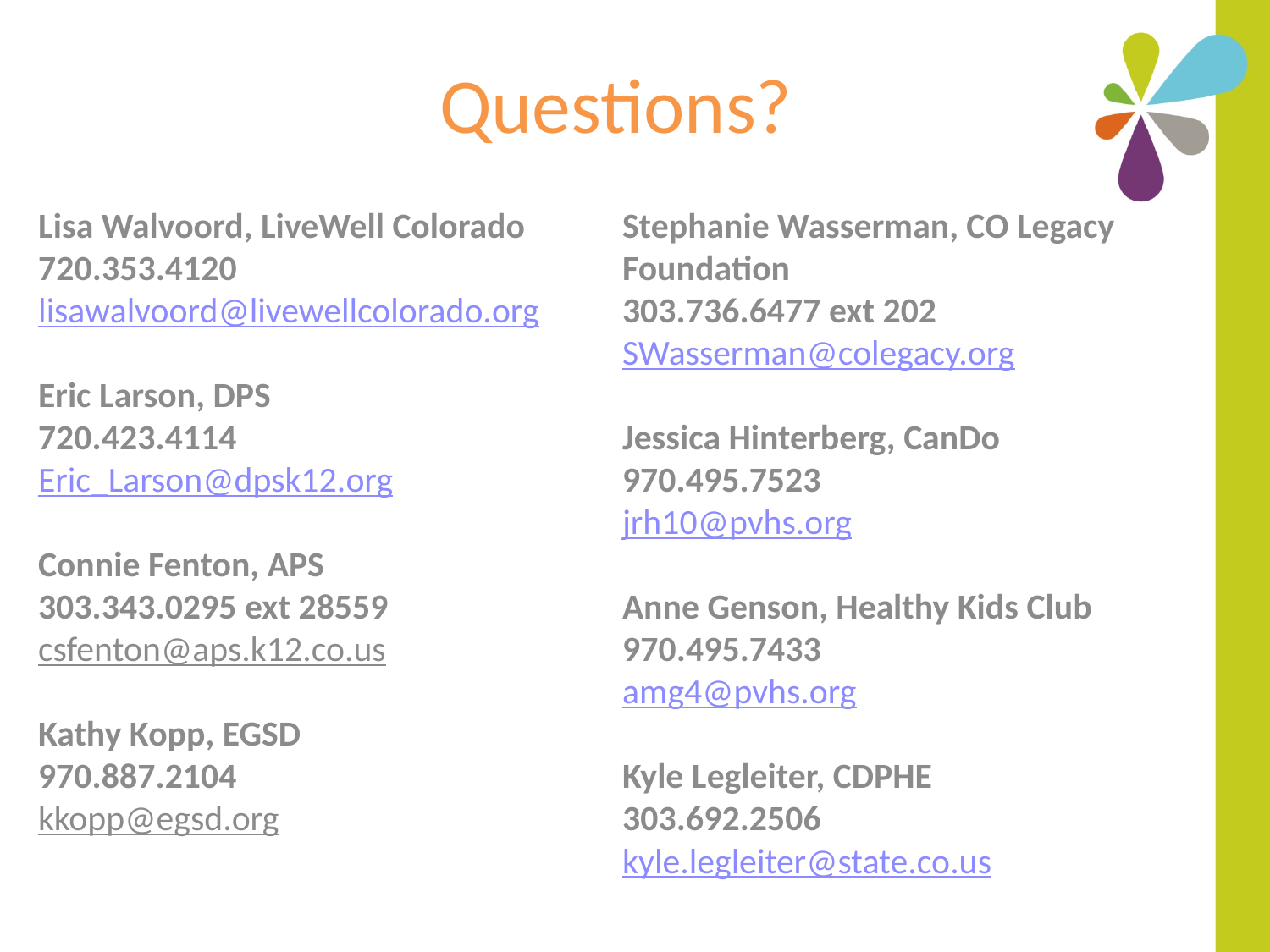

# Questions?
Lisa Walvoord, LiveWell Colorado
720.353.4120  lisawalvoord@livewellcolorado.org

Eric Larson, DPS
720.423.4114
Eric_Larson@dpsk12.org

Connie Fenton, APS
303.343.0295 ext 28559
csfenton@aps.k12.co.us

Kathy Kopp, EGSD
970.887.2104
kkopp@egsd.org

Stephanie Wasserman, CO Legacy Foundation
303.736.6477 ext 202
SWasserman@colegacy.org

Jessica Hinterberg, CanDo
970.495.7523
jrh10@pvhs.org

Anne Genson, Healthy Kids Club
970.495.7433
amg4@pvhs.org

Kyle Legleiter, CDPHE
303.692.2506
kyle.legleiter@state.co.us